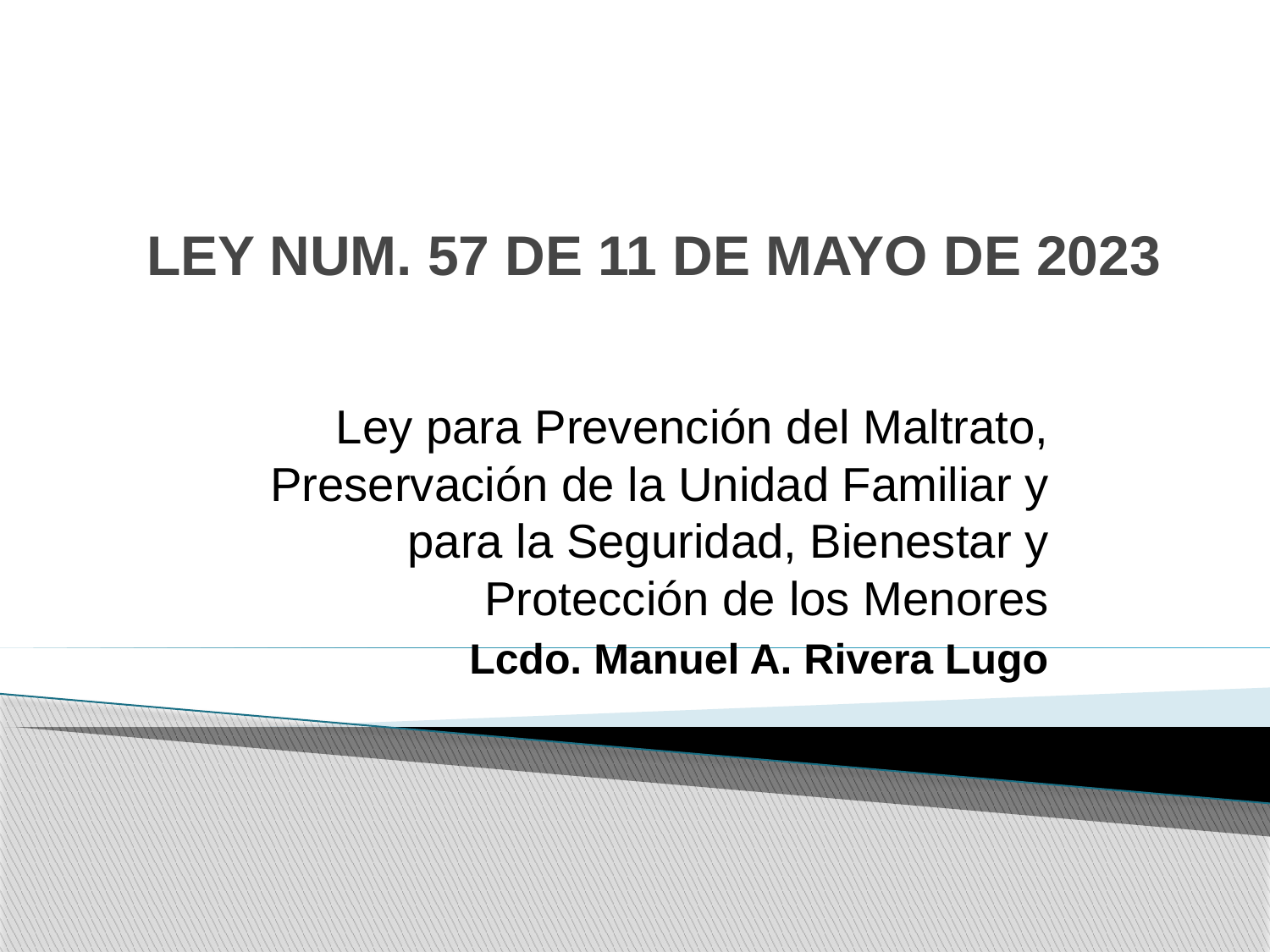

# LEY NUM. 57 DE 11 DE MAYO DE 2023

Ley para Prevención del Maltrato, Preservación de la Unidad Familiar y para la Seguridad, Bienestar y Protección de los Menores
Lcdo. Manuel A. Rivera Lugo